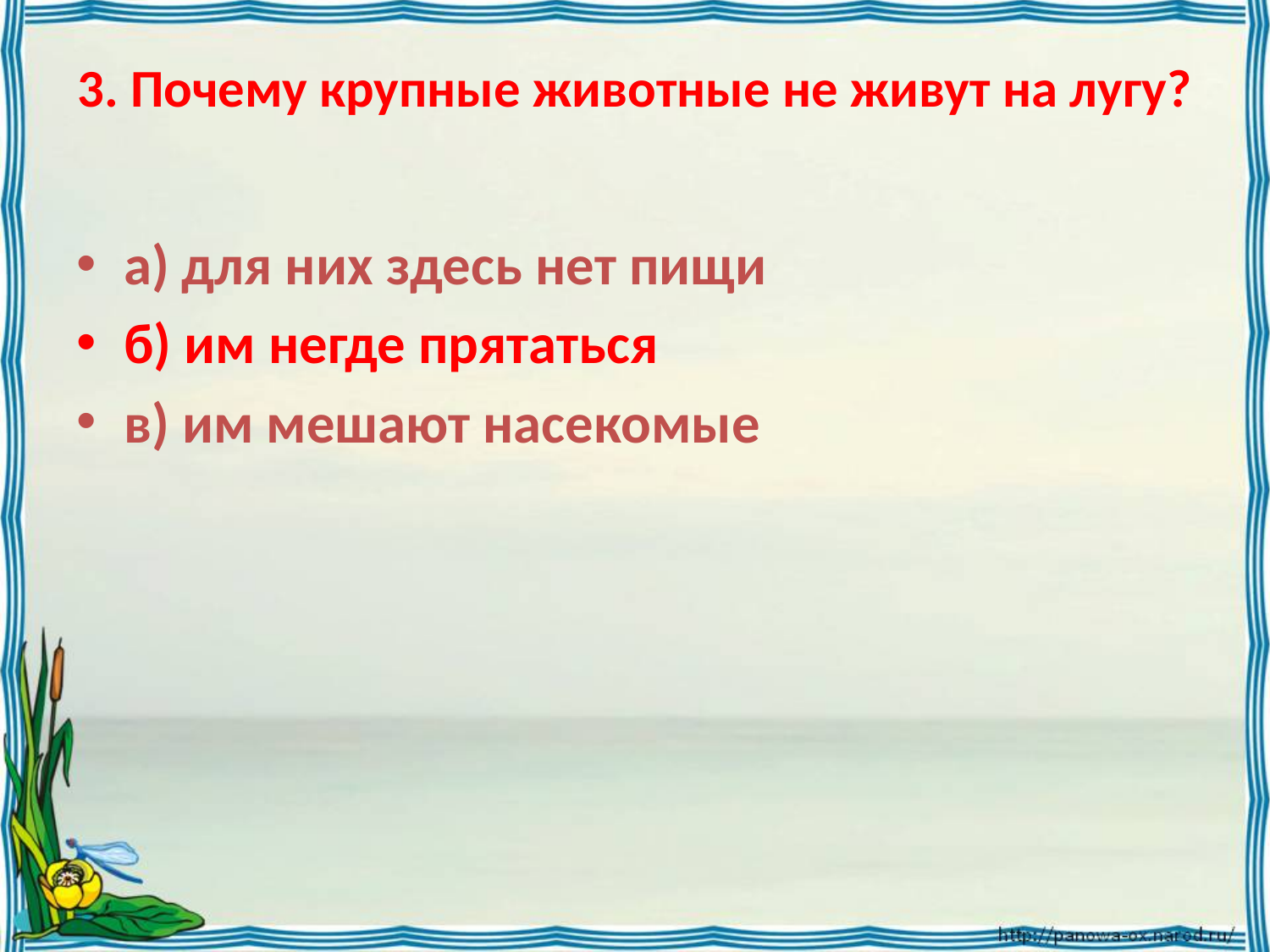

# 3. Почему крупные животные не живут на лугу?
а) для них здесь нет пищи
б) им негде прятаться
в) им мешают насекомые